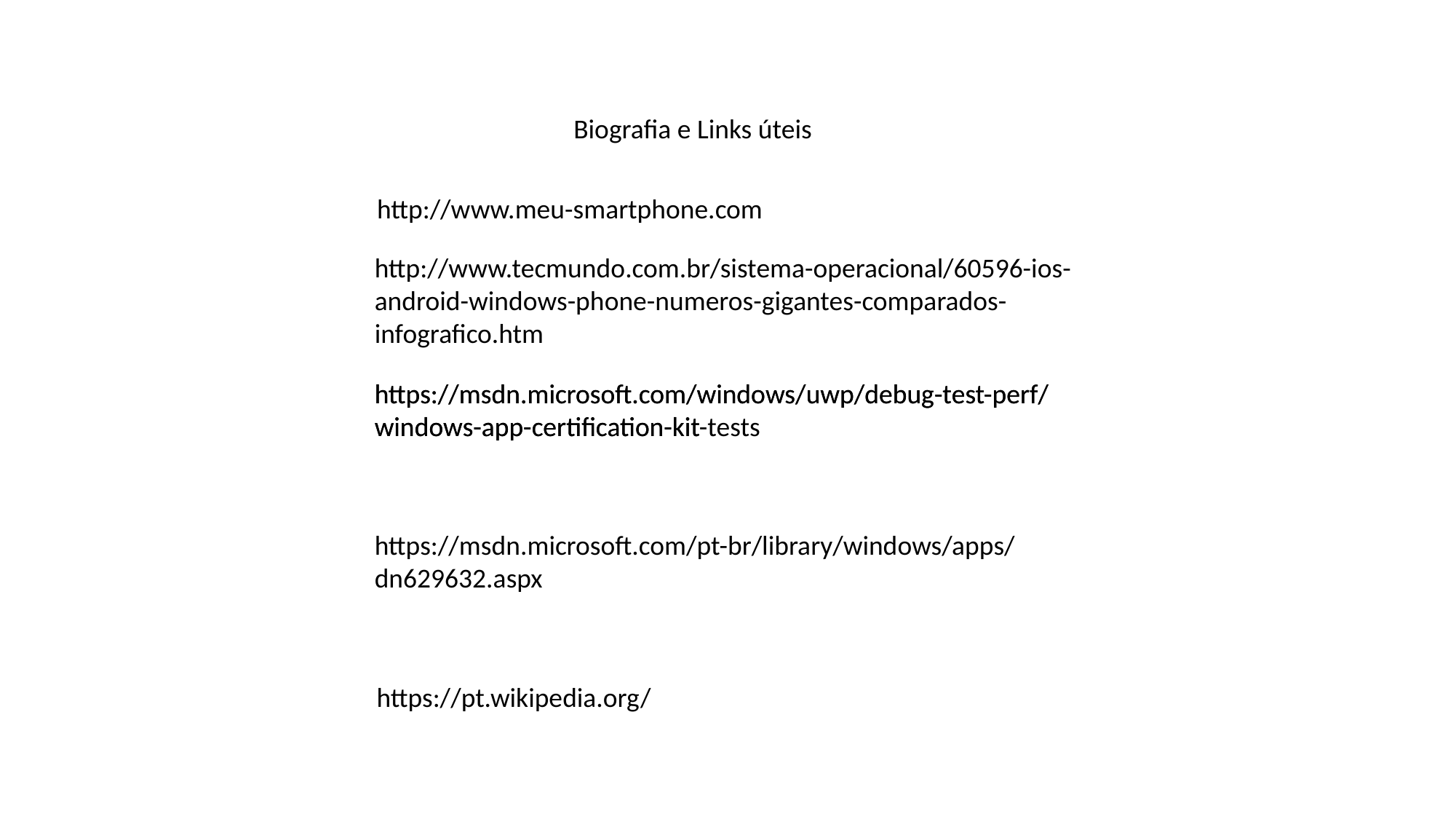

Biografia e Links úteis
http://www.meu-smartphone.com
http://www.tecmundo.com.br/sistema-operacional/60596-ios-android-windows-phone-numeros-gigantes-comparados-infografico.htm
https://msdn.microsoft.com/windows/uwp/debug-test-perf/windows-app-certification-kit
https://msdn.microsoft.com/windows/uwp/debug-test-perf/windows-app-certification-kit-tests
https://msdn.microsoft.com/pt-br/library/windows/apps/dn629632.aspx
https://pt.wikipedia.org/